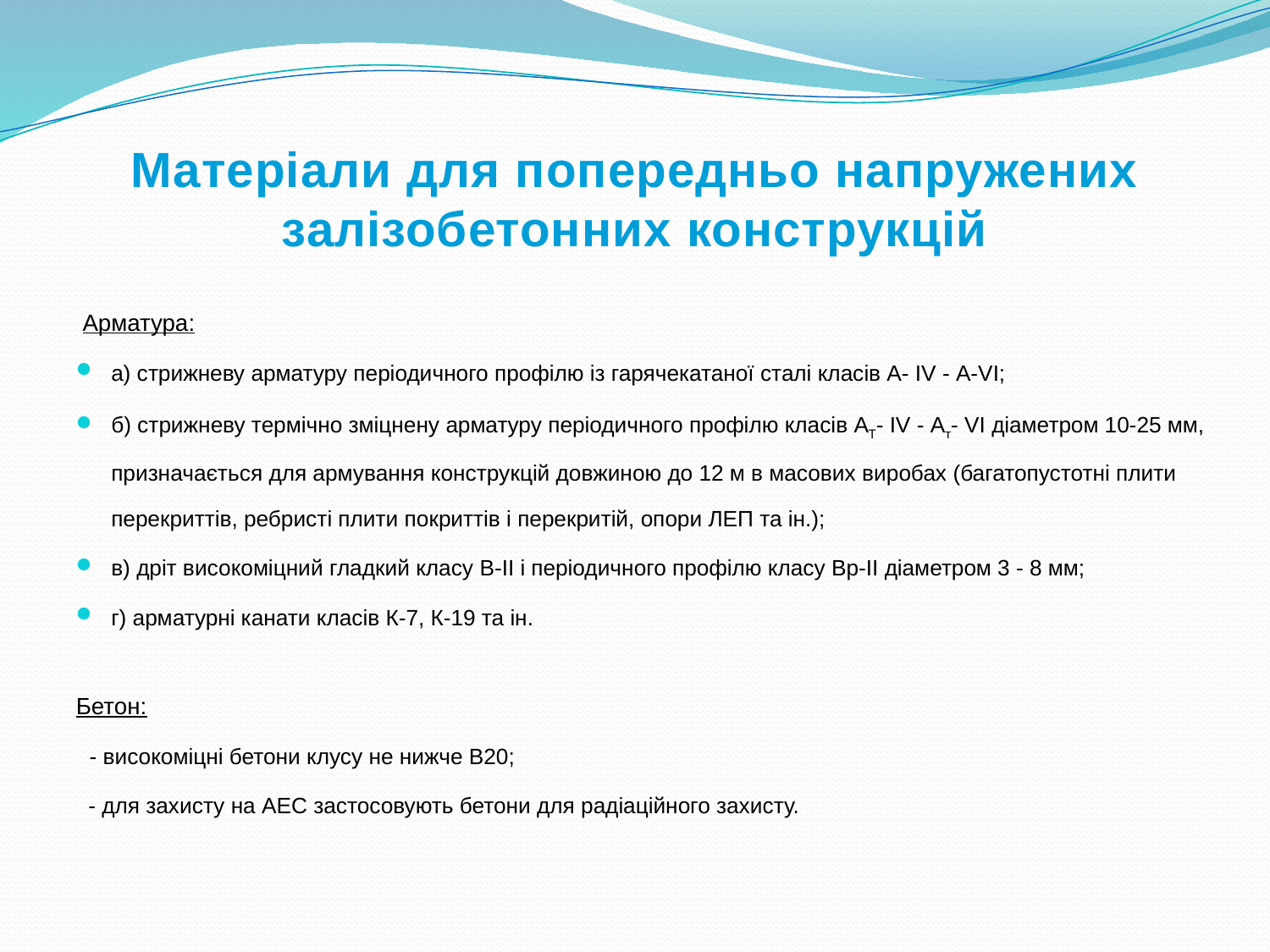

# Матеріали для попередньо напружених залізобетонних конструкцій

 Арматура:
а) стрижневу арматуру періодичного профілю із гарячекатаної сталі класів А- IV - А-VI;
б) стрижневу термічно зміцнену арматуру періодичного профілю класів АТ- IV - Ат- VI діаметром 10-25 мм, призначається для армування конструкцій довжиною до 12 м в масових виробах (багатопустотні плити перекриттів, ребристі плити покриттів і перекритій, опори ЛЕП та ін.);
в) дріт високоміцний гладкий класу В-II і періодичного профілю класу Вр-II діаметром 3 - 8 мм;
г) арматурні канати класів К-7, К-19 та ін.

Бетон:
   - високоміцні бетони клусу не нижче В20;
  - для захисту на АЕС застосовують бетони для радіаційного захисту.